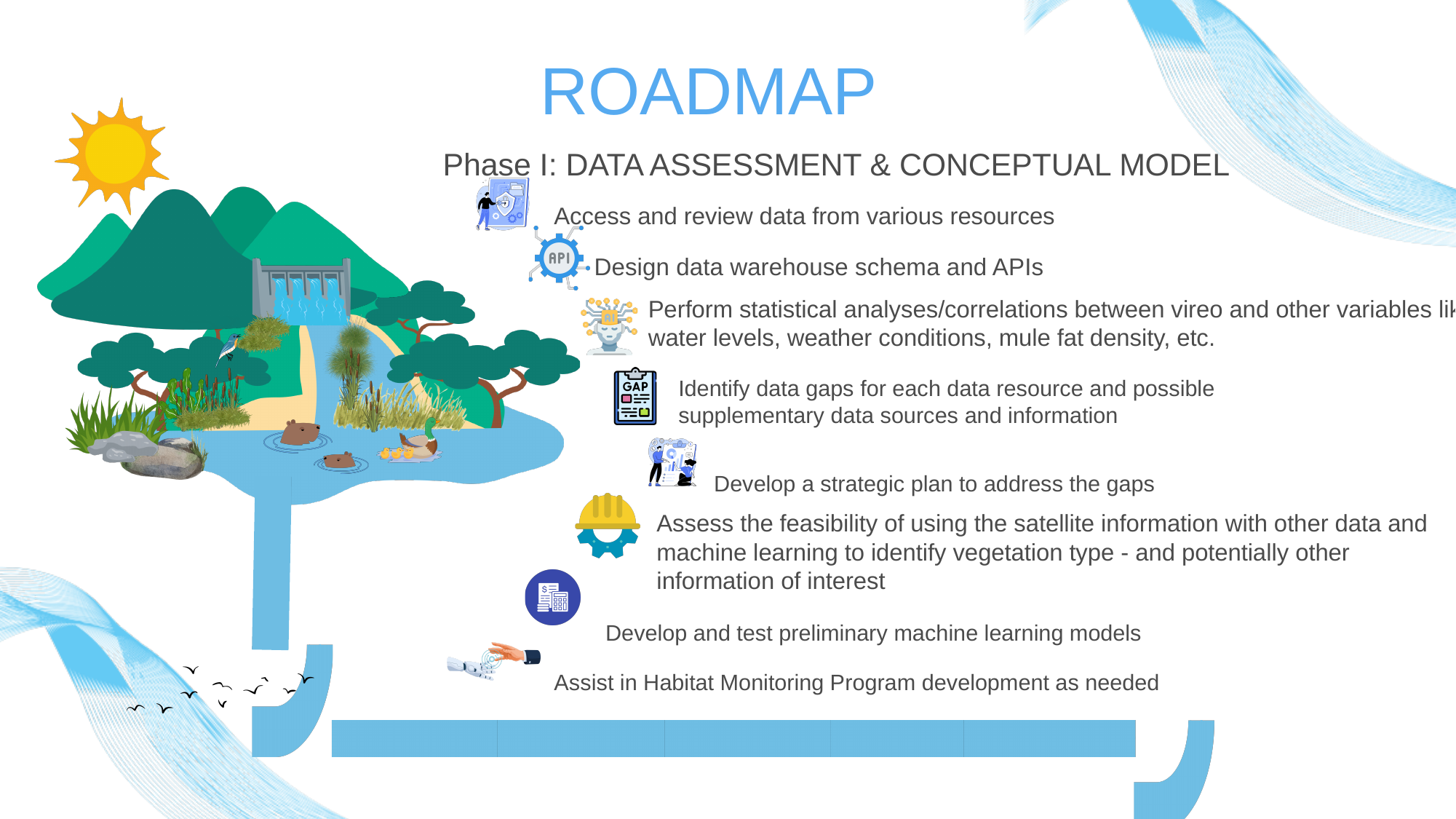

ROADMAP

Phase I: DATA ASSESSMENT & CONCEPTUAL MODEL
Access and review data from various resources

Design data warehouse schema and APIs

Perform statistical analyses/correlations between vireo and other variables like water levels, weather conditions, mule fat density, etc.

Identify data gaps for each data resource and possible supplementary data sources and information

Develop a strategic plan to address the gaps

Assess the feasibility of using the satellite information with other data and machine learning to identify vegetation type - and potentially other information of interest

Develop and test preliminary machine learning models
Assist in Habitat Monitoring Program development as needed